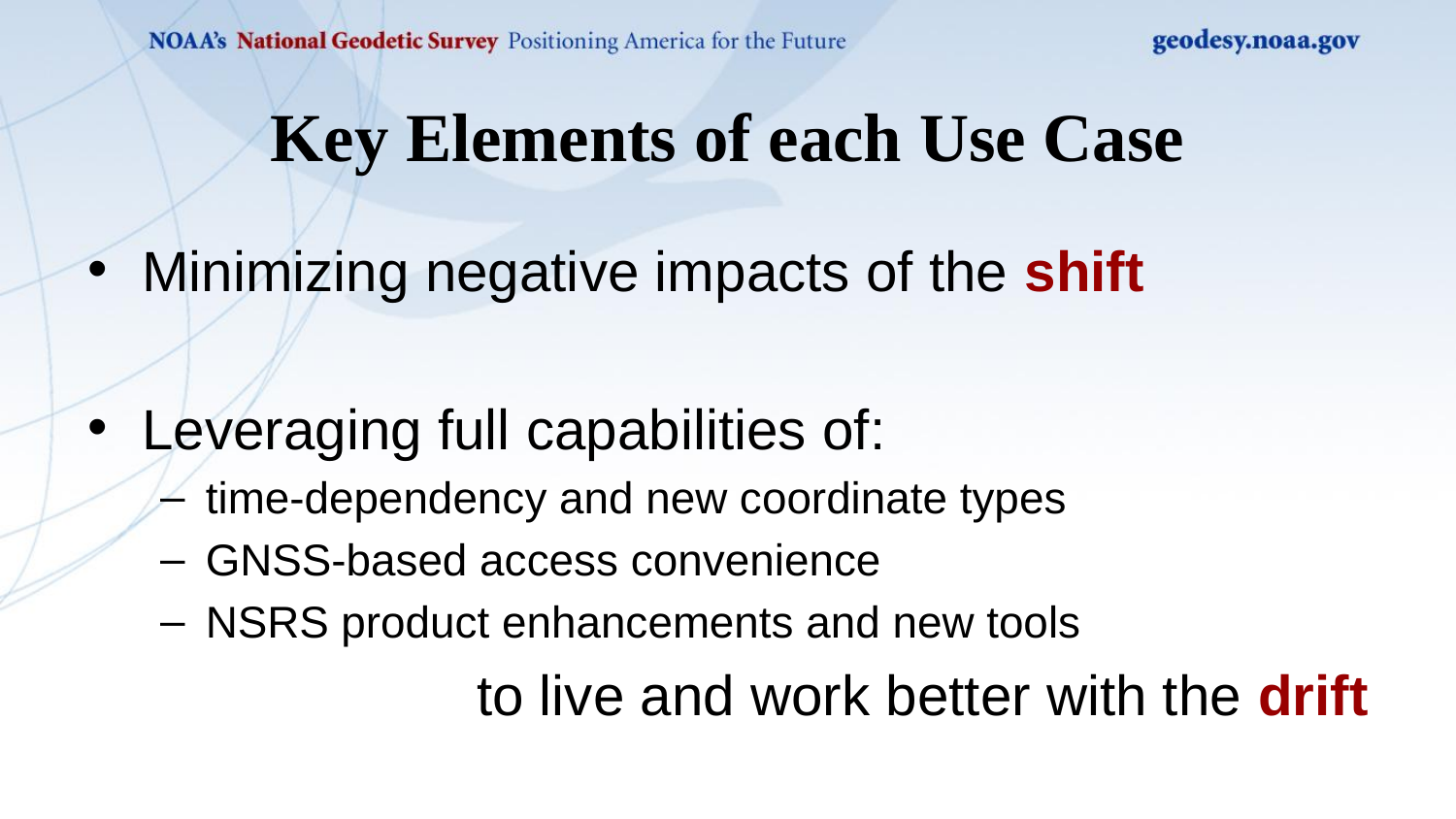

# Key Elements of each Use Case
Minimizing negative impacts of the shift

Leveraging full capabilities of:
time-dependency and new coordinate types
GNSS-based access convenience
NSRS product enhancements and new tools
to live and work better with the drift